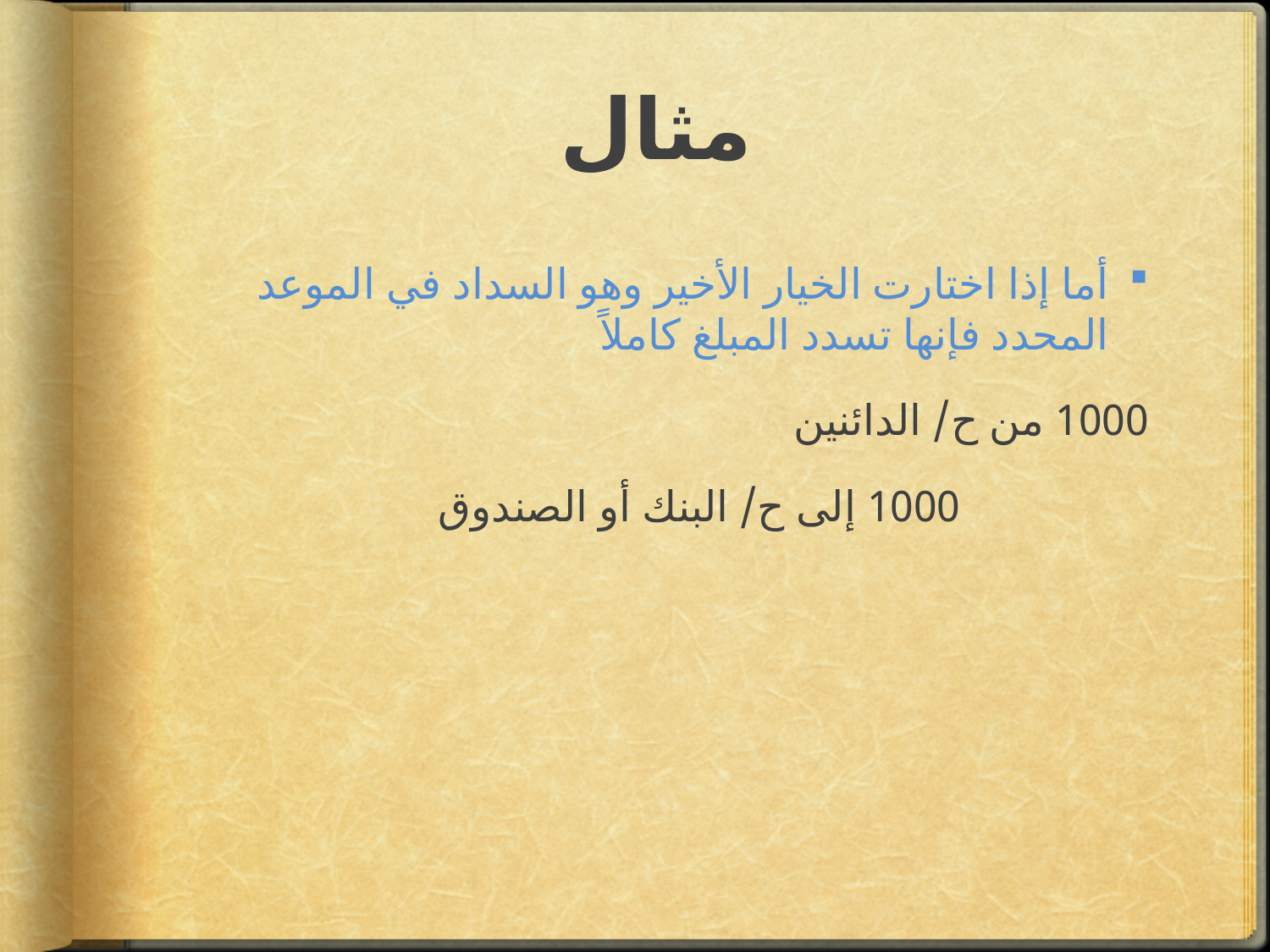

# مثال
أما إذا اختارت الخيار الأخير وهو السداد في الموعد المحدد فإنها تسدد المبلغ كاملاً
1000 من ح/ الدائنين
			  1000 إلى ح/ البنك أو الصندوق